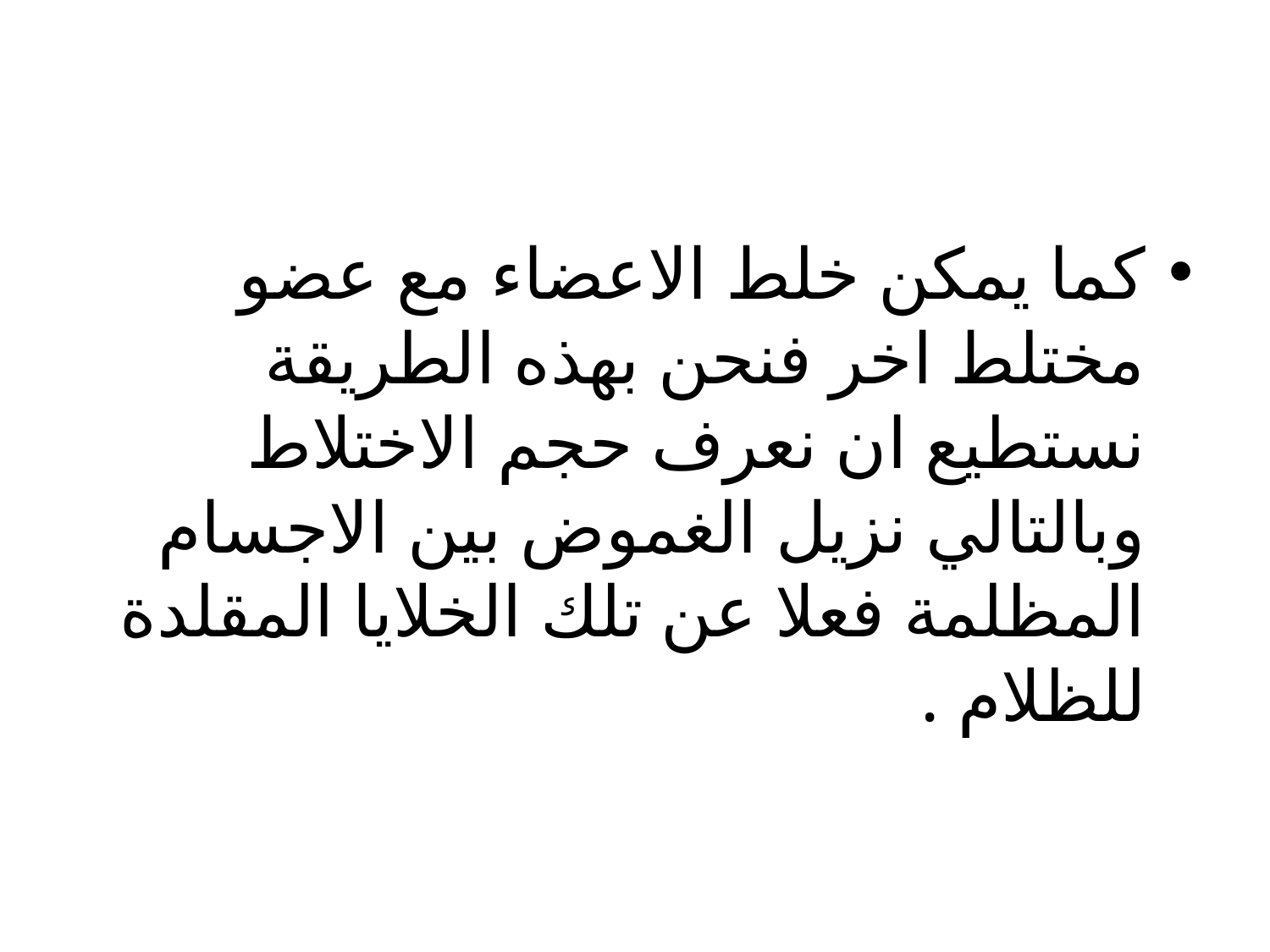

كما يمكن خلط الاعضاء مع عضو مختلط اخر فنحن بهذه الطريقة نستطيع ان نعرف حجم الاختلاط وبالتالي نزيل الغموض بين الاجسام المظلمة فعلا عن تلك الخلايا المقلدة للظلام .